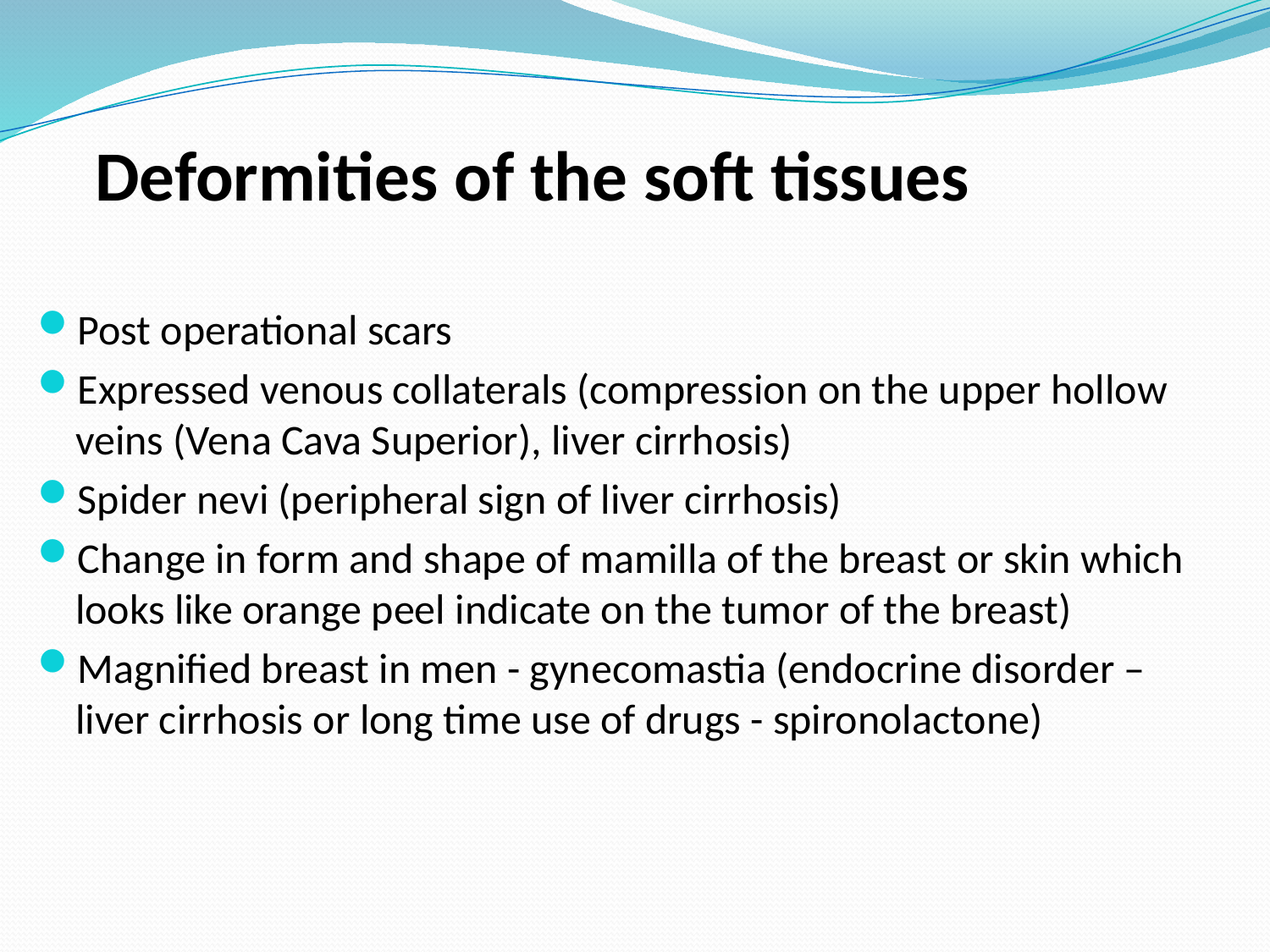

# Deformities of the soft tissues
Post operational scars
Expressed venous collaterals (compression on the upper hollow veins (Vena Cava Superior), liver cirrhosis)
Spider nevi (peripheral sign of liver cirrhosis)
Change in form and shape of mamilla of the breast or skin which looks like orange peel indicate on the tumor of the breast)
Magnified breast in men - gynecomastia (endocrine disorder – liver cirrhosis or long time use of drugs - spironolactone)